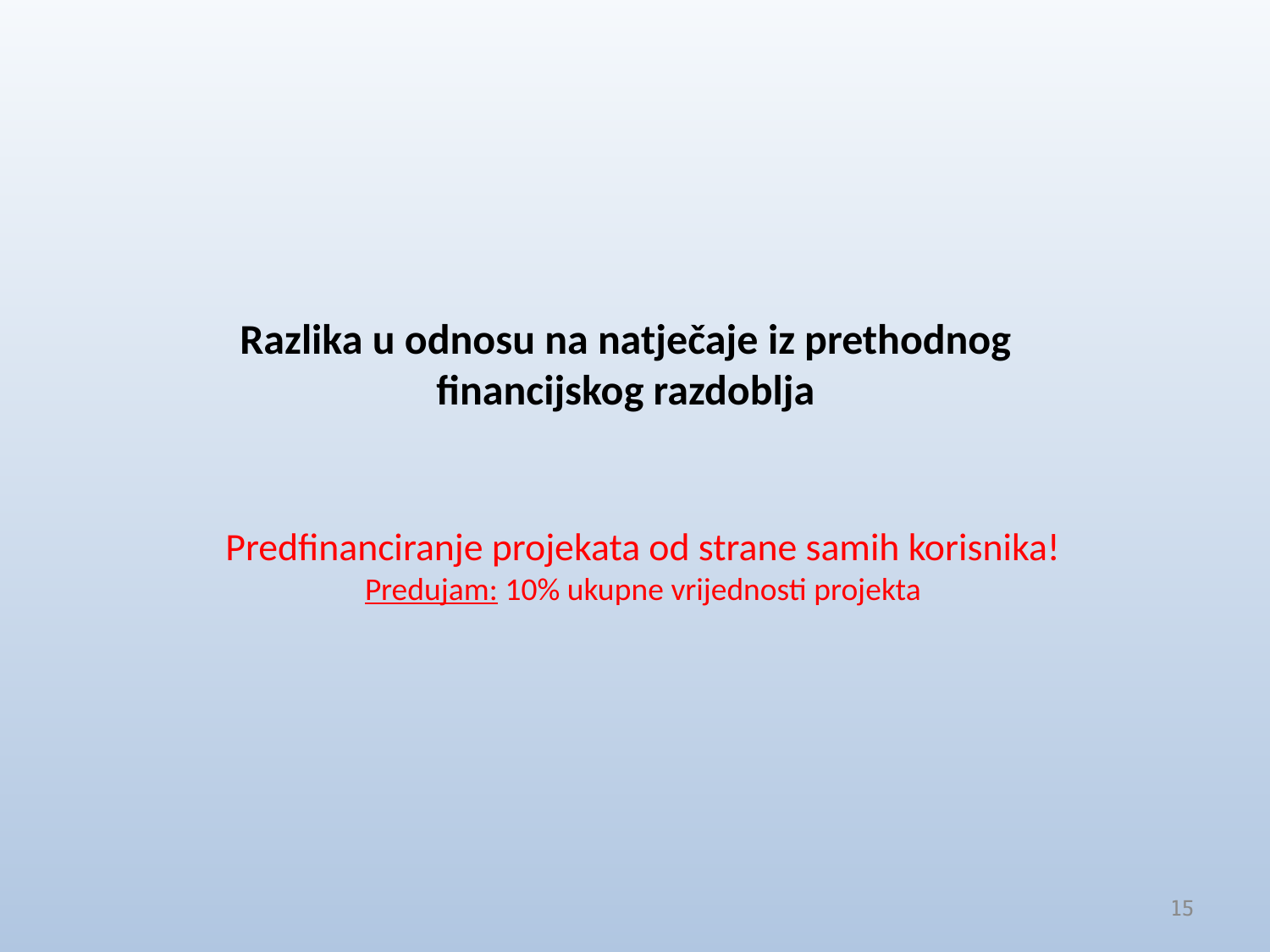

# Razlika u odnosu na natječaje iz prethodnog financijskog razdoblja
Predfinanciranje projekata od strane samih korisnika!
Predujam: 10% ukupne vrijednosti projekta

15